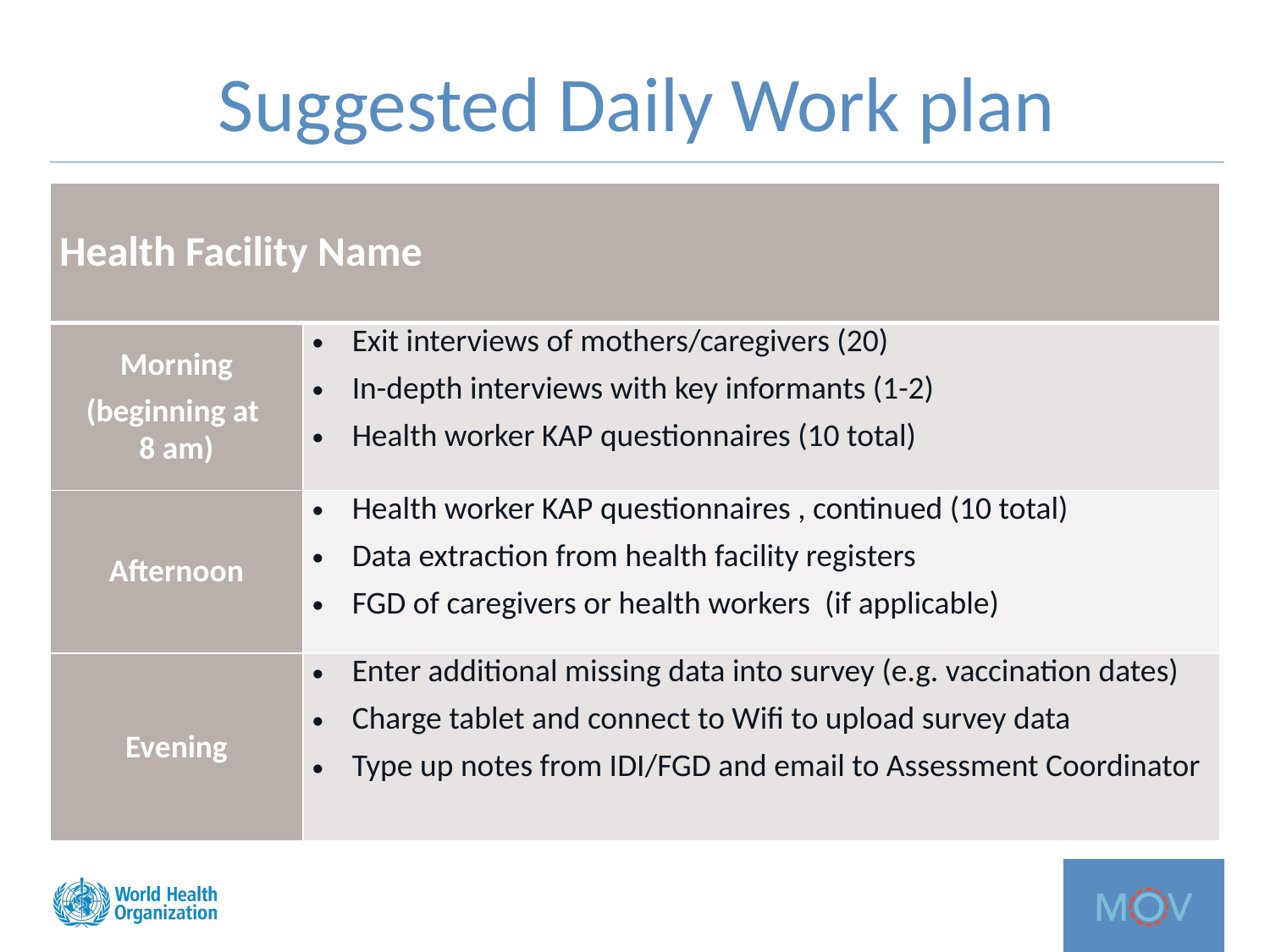

# Suggested Daily Work plan
| Health Facility Name |  |
| --- | --- |
| Morning (beginning at 8 am) | Exit interviews of mothers/caregivers (20) In-depth interviews with key informants (1-2) Health worker KAP questionnaires (10 total) |
| Afternoon | Health worker KAP questionnaires , continued (10 total) Data extraction from health facility registers FGD of caregivers or health workers (if applicable) |
| Evening | Enter additional missing data into survey (e.g. vaccination dates) Charge tablet and connect to Wifi to upload survey data Type up notes from IDI/FGD and email to Assessment Coordinator |